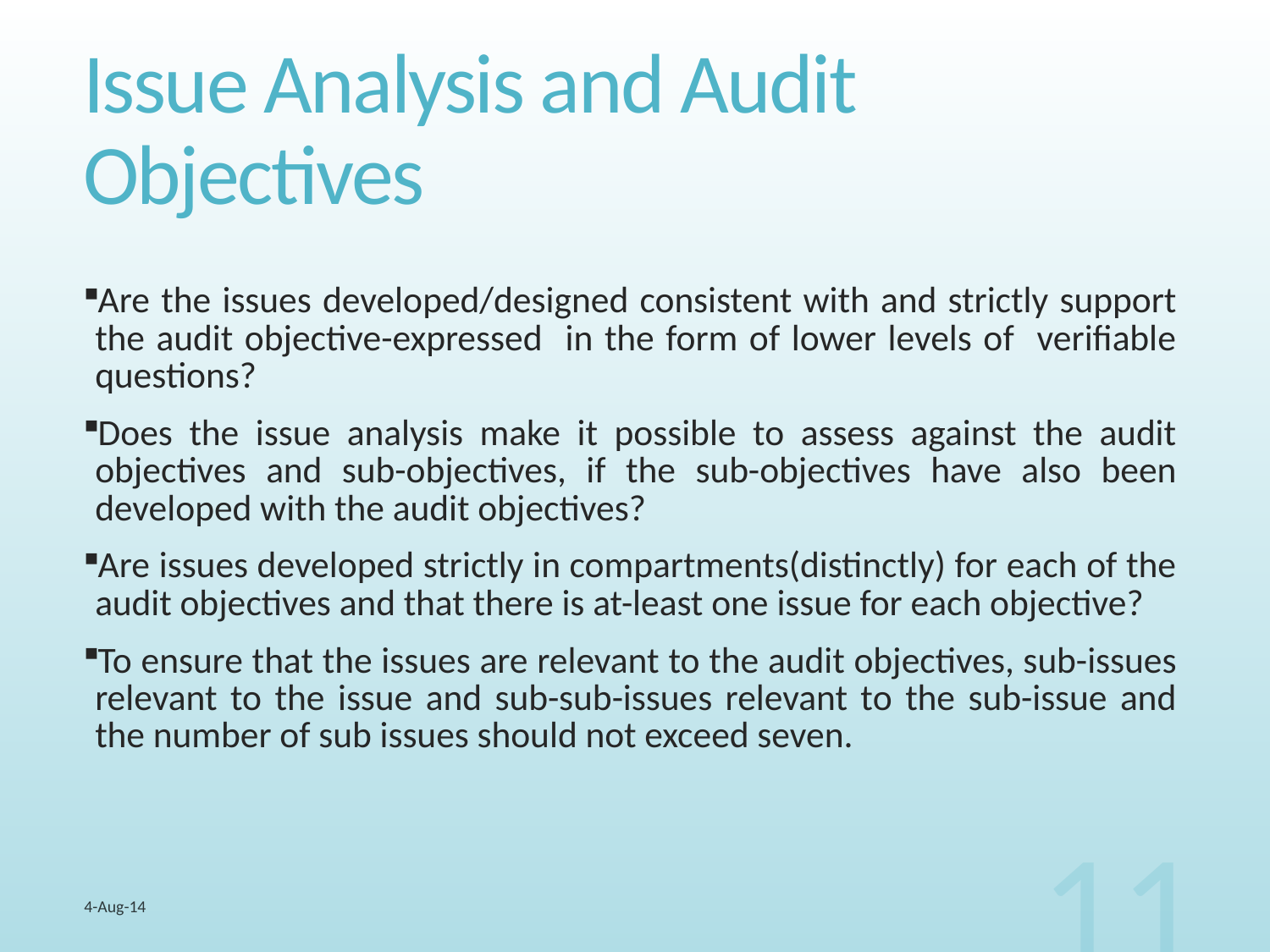

# Issue Analysis and Audit Objectives
Are the issues developed/designed consistent with and strictly support the audit objective-expressed  in the form of lower levels of  verifiable questions?
Does the issue analysis make it possible to assess against the audit objectives and sub-objectives, if the sub-objectives have also been developed with the audit objectives?
Are issues developed strictly in compartments(distinctly) for each of the audit objectives and that there is at-least one issue for each objective?
To ensure that the issues are relevant to the audit objectives, sub-issues relevant to the issue and sub-sub-issues relevant to the sub-issue and the number of sub issues should not exceed seven.

11
4-Aug-14